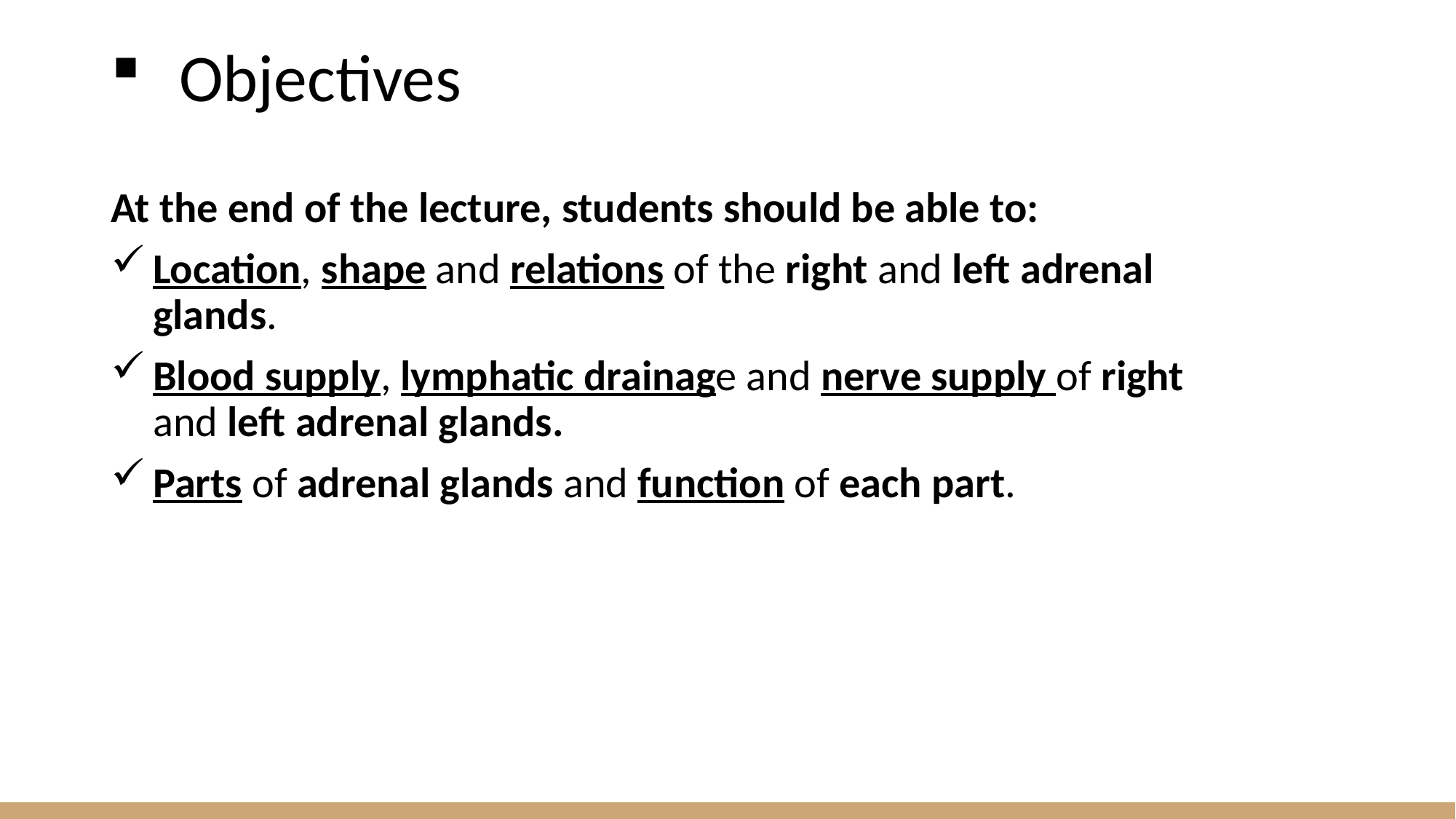

# Objectives
At the end of the lecture, students should be able to:
Location, shape and relations of the right and left adrenal glands.
Blood supply, lymphatic drainage and nerve supply of right and left adrenal glands.
Parts of adrenal glands and function of each part.